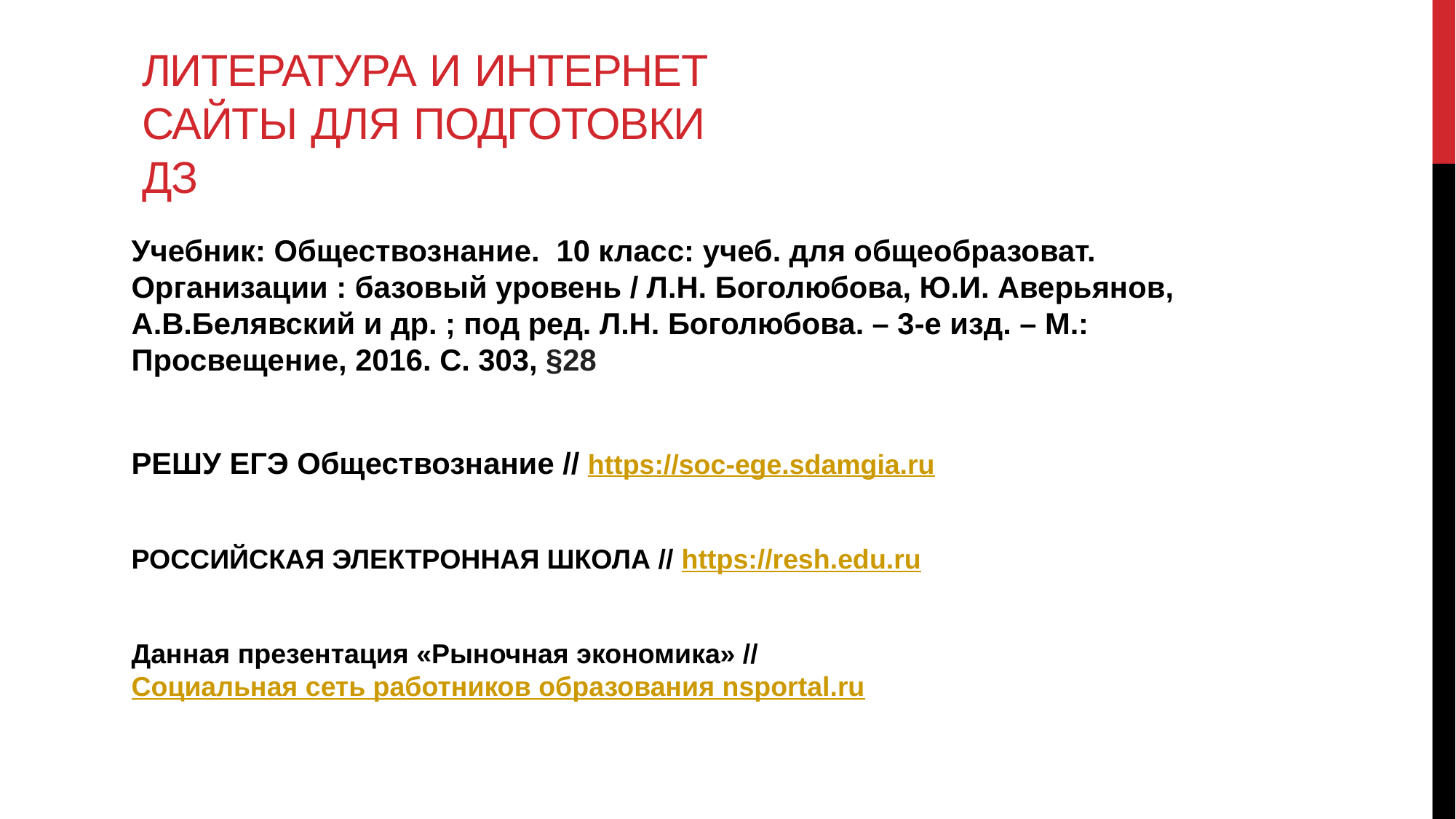

# Литература и интернет сайты для подготовки дз
Учебник: Обществознание.  10 класс: учеб. для общеобразоват. Организации : базовый уровень / Л.Н. Боголюбова, Ю.И. Аверьянов, А.В.Белявский и др. ; под ред. Л.Н. Боголюбова. – 3-е изд. – М.: Просвещение, 2016. С. 303, §28

РЕШУ ЕГЭ Обществознание // https://soc-ege.sdamgia.ru

РОССИЙСКАЯ ЭЛЕКТРОННАЯ ШКОЛА // https://resh.edu.ru

Данная презентация «Рыночная экономика» // Социальная сеть работников образования nsportal.ru